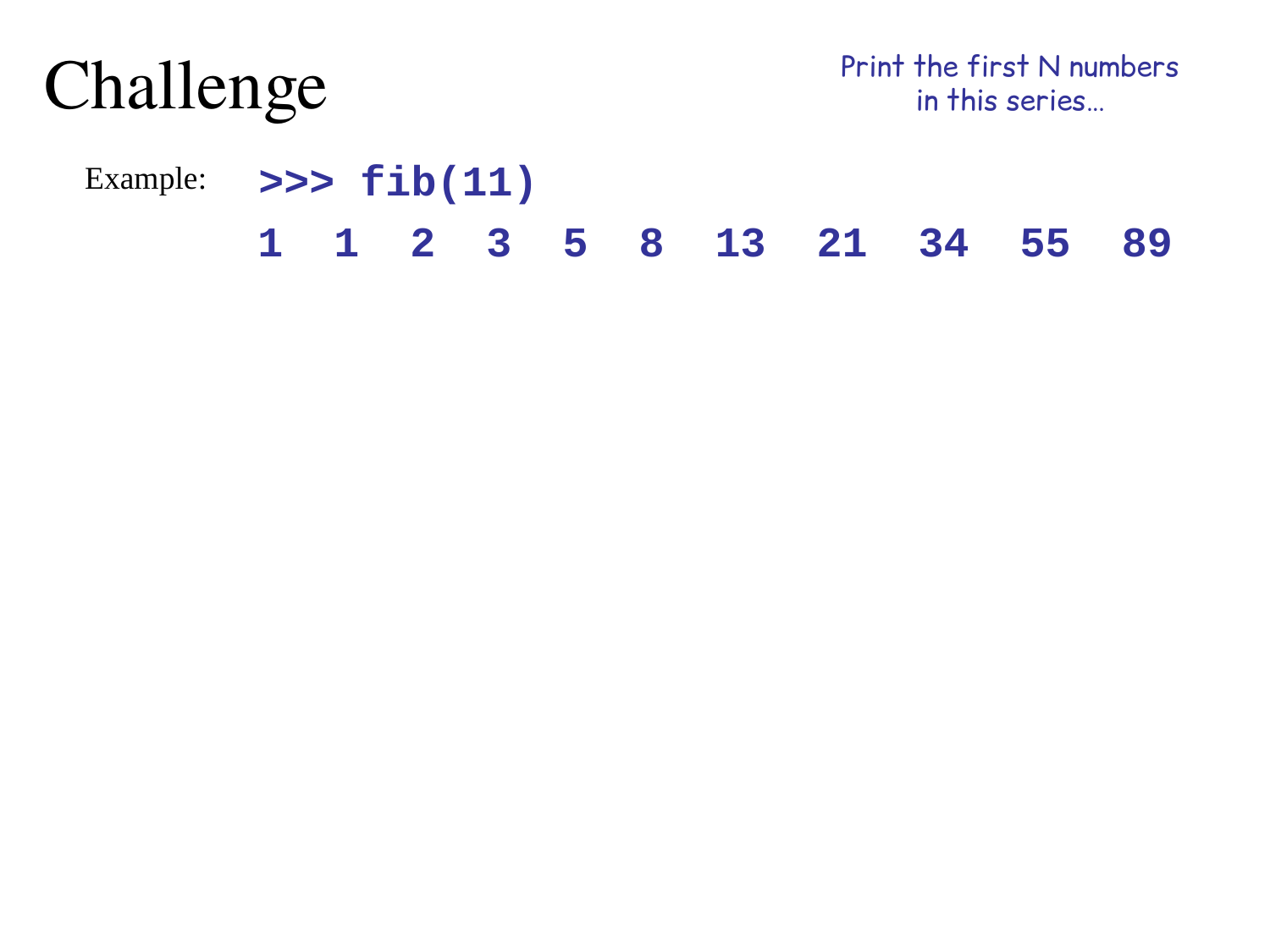

Challenge
Print the first N numbers in this series…
>>> fib(11)
Example:
1  1  2  3  5  8  13  21  34  55  89